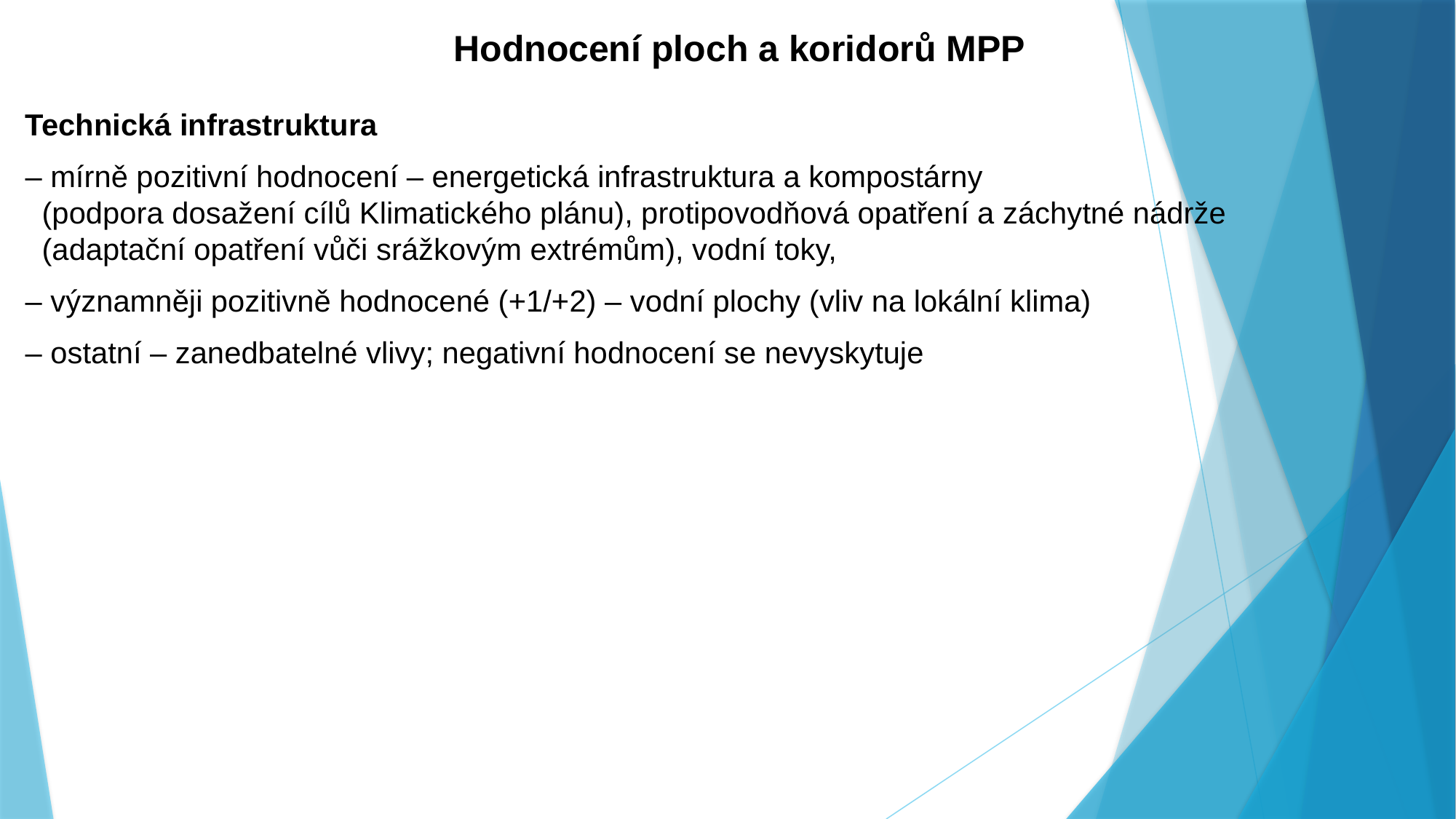

# Hodnocení ploch a koridorů MPP
Technická infrastruktura
– mírně pozitivní hodnocení – energetická infrastruktura a kompostárny
  (podpora dosažení cílů Klimatického plánu), protipovodňová opatření a záchytné nádrže
  (adaptační opatření vůči srážkovým extrémům), vodní toky,
– významněji pozitivně hodnocené (+1/+2) – vodní plochy (vliv na lokální klima)
– ostatní – zanedbatelné vlivy; negativní hodnocení se nevyskytuje